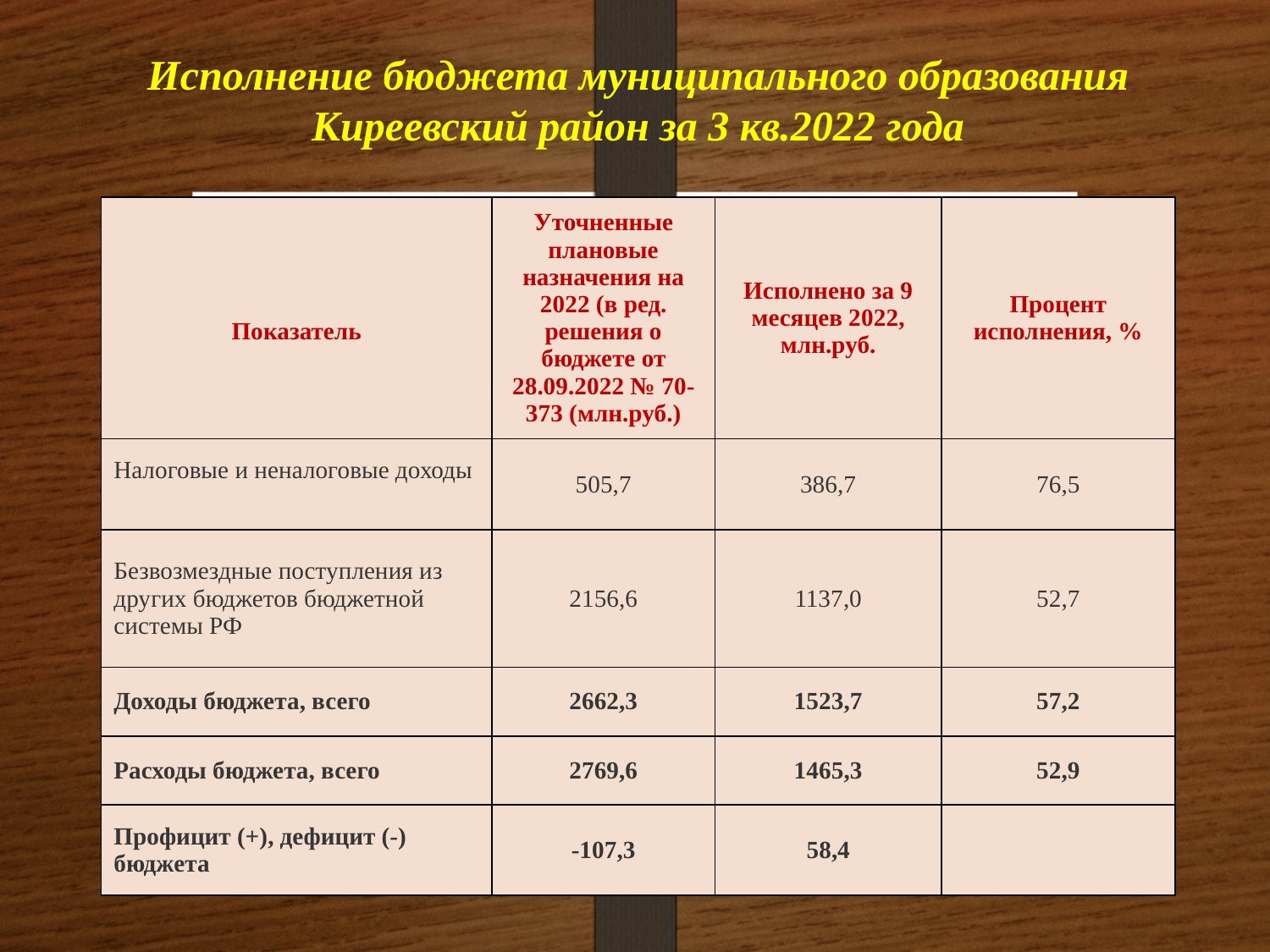

# Исполнение бюджета муниципального образования Киреевский район за 3 кв.2022 года
| Показатель | Уточненные плановые назначения на 2022 (в ред. решения о бюджете от 28.09.2022 № 70-373 (млн.руб.) | Исполнено за 9 месяцев 2022, млн.руб. | Процент исполнения, % |
| --- | --- | --- | --- |
| Налоговые и неналоговые доходы | 505,7 | 386,7 | 76,5 |
| Безвозмездные поступления из других бюджетов бюджетной системы РФ | 2156,6 | 1137,0 | 52,7 |
| Доходы бюджета, всего | 2662,3 | 1523,7 | 57,2 |
| Расходы бюджета, всего | 2769,6 | 1465,3 | 52,9 |
| Профицит (+), дефицит (-) бюджета | -107,3 | 58,4 |  |